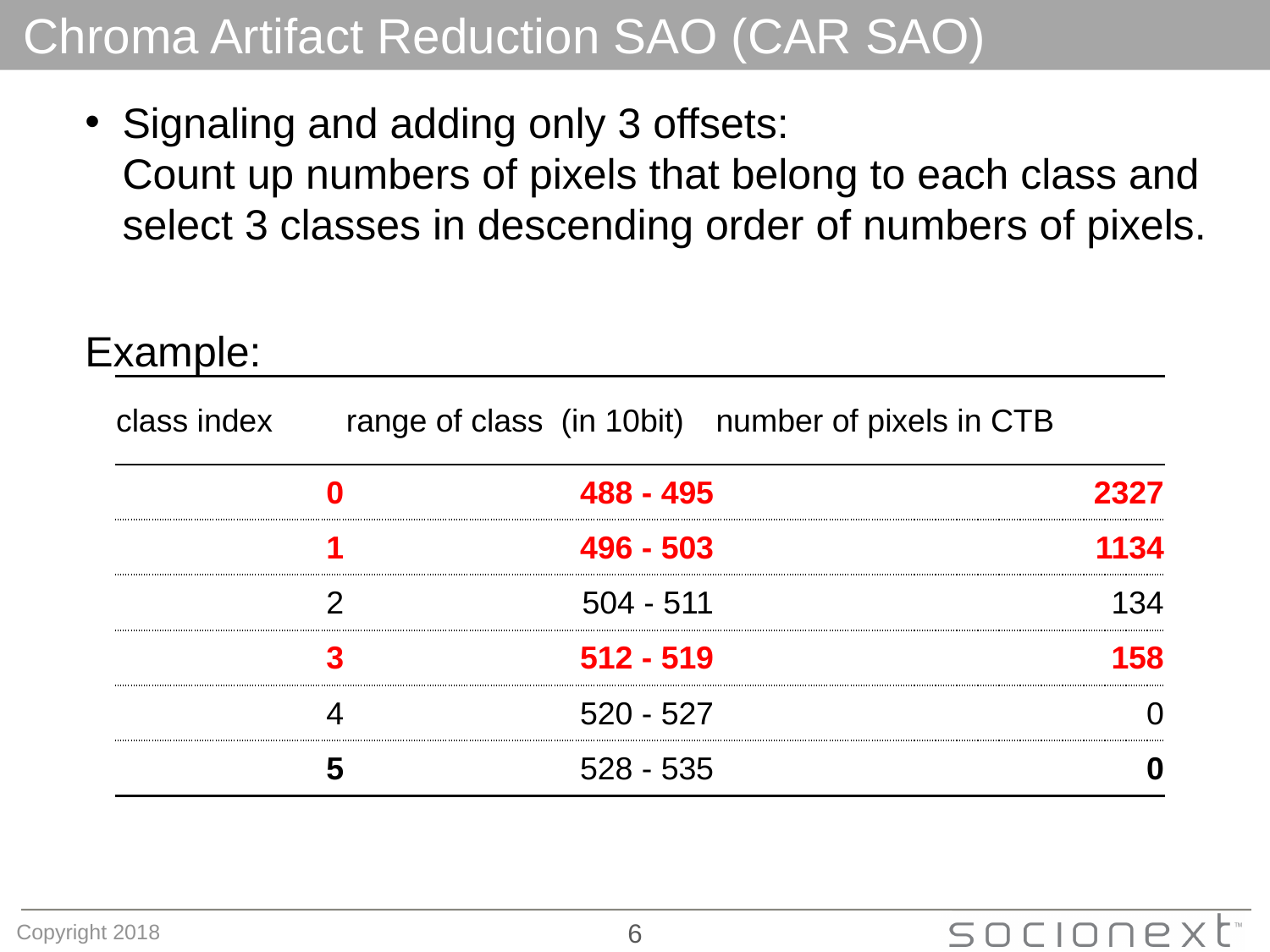

# Chroma Artifact Reduction SAO (CAR SAO)
Signaling and adding only 3 offsets:
Count up numbers of pixels that belong to each class and select 3 classes in descending order of numbers of pixels.

Example:

   In this case, offsets in class index 0, 1 and 3 are signaled and added

| class index | range of class (in 10bit) | number of pixels in CTB |
| --- | --- | --- |
| 0 | 488 - 495 | 2327 |
| 1 | 496 - 503 | 1134 |
| 2 | 504 - 511 | 134 |
| 3 | 512 - 519 | 158 |
| 4 | 520 - 527 | 0 |
| 5 | 528 - 535 | 0 |
Copyright 2018